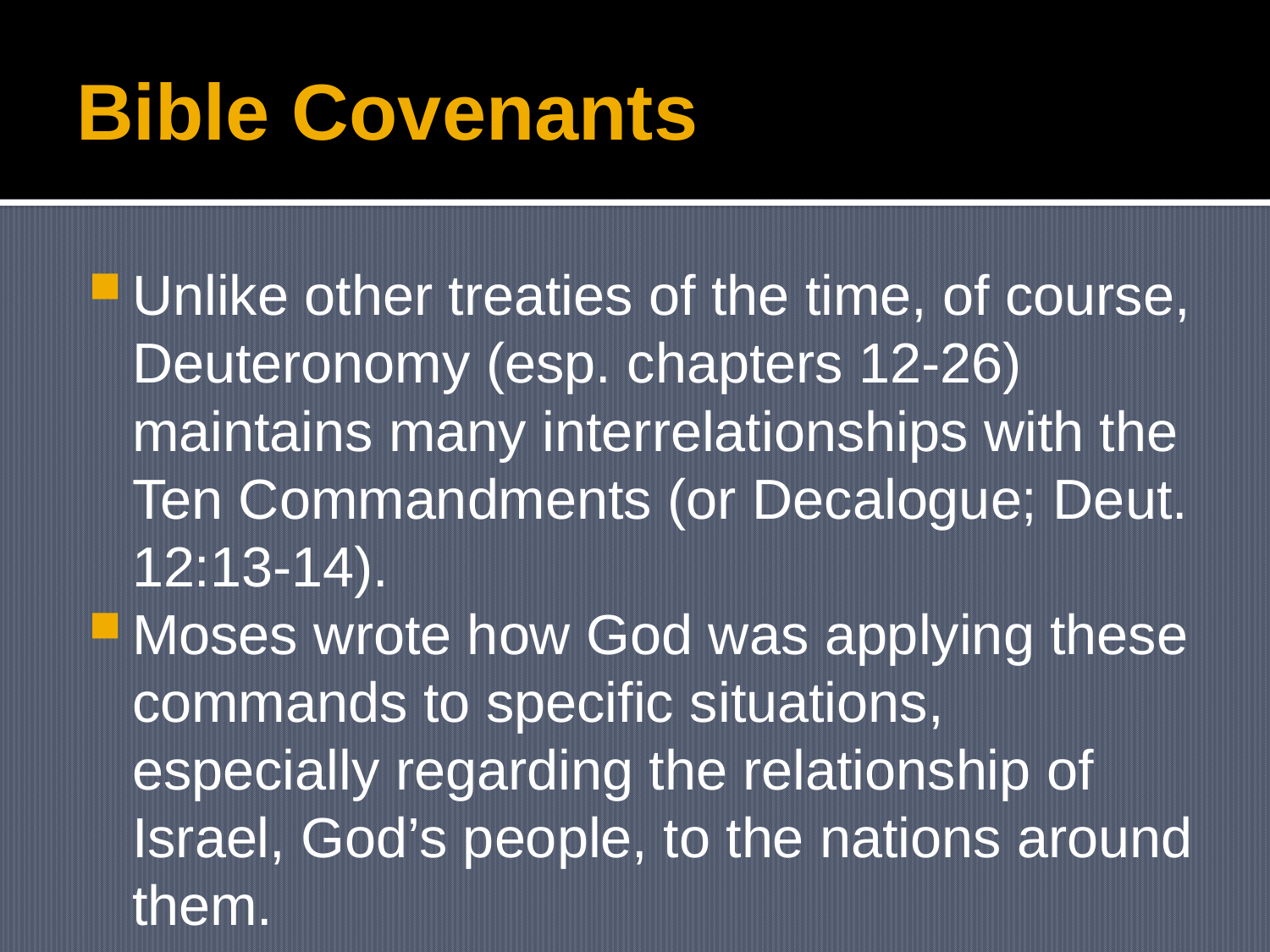

# Bible Covenants
Unlike other treaties of the time, of course, Deuteronomy (esp. chapters 12-26) maintains many interrelationships with the Ten Commandments (or Decalogue; Deut. 12:13-14).
Moses wrote how God was applying these commands to specific situations, especially regarding the relationship of Israel, God’s people, to the nations around them.